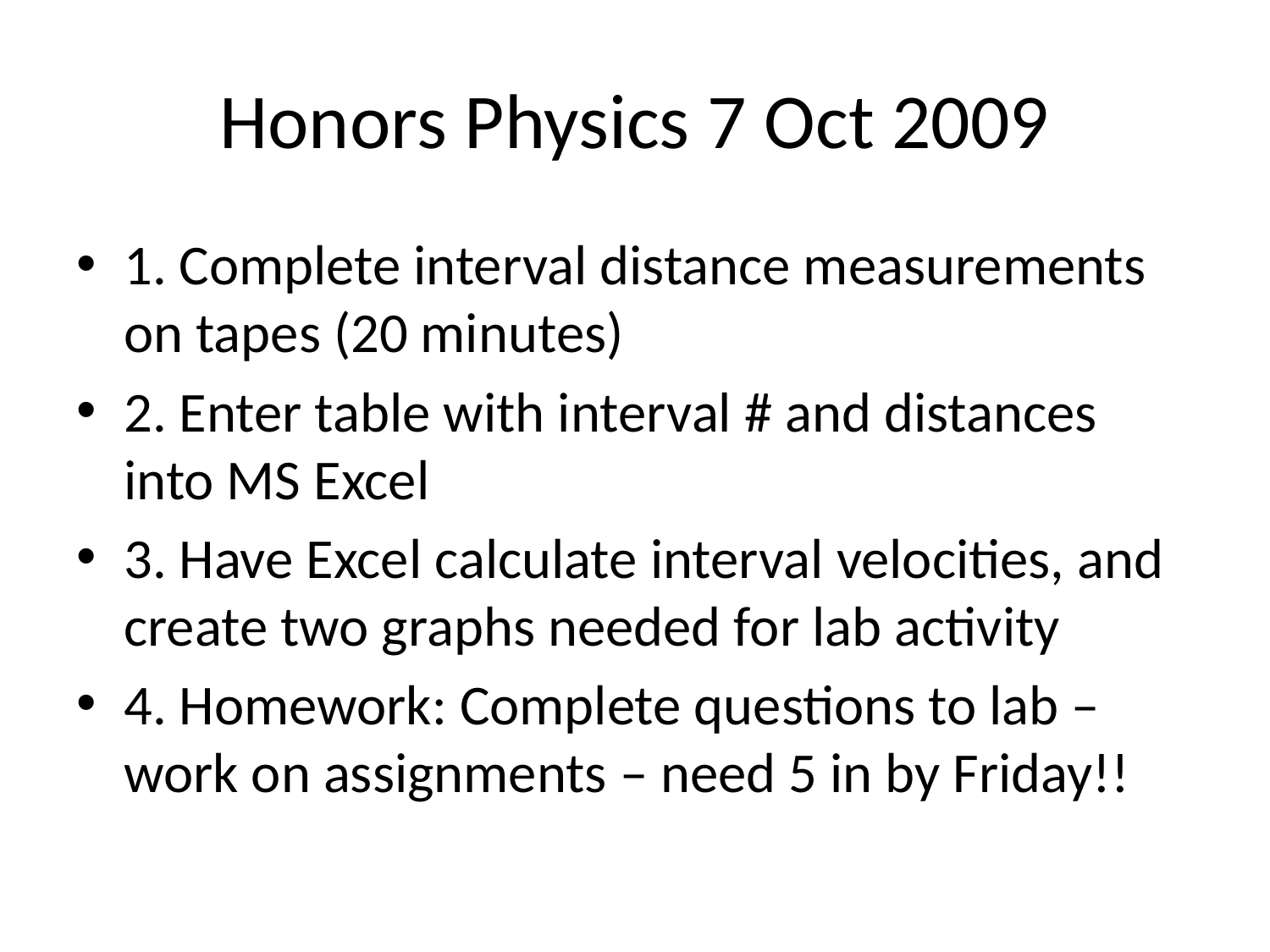

# Honors Physics 7 Oct 2009
1. Complete interval distance measurements on tapes (20 minutes)
2. Enter table with interval # and distances into MS Excel
3. Have Excel calculate interval velocities, and create two graphs needed for lab activity
4. Homework: Complete questions to lab – work on assignments – need 5 in by Friday!!